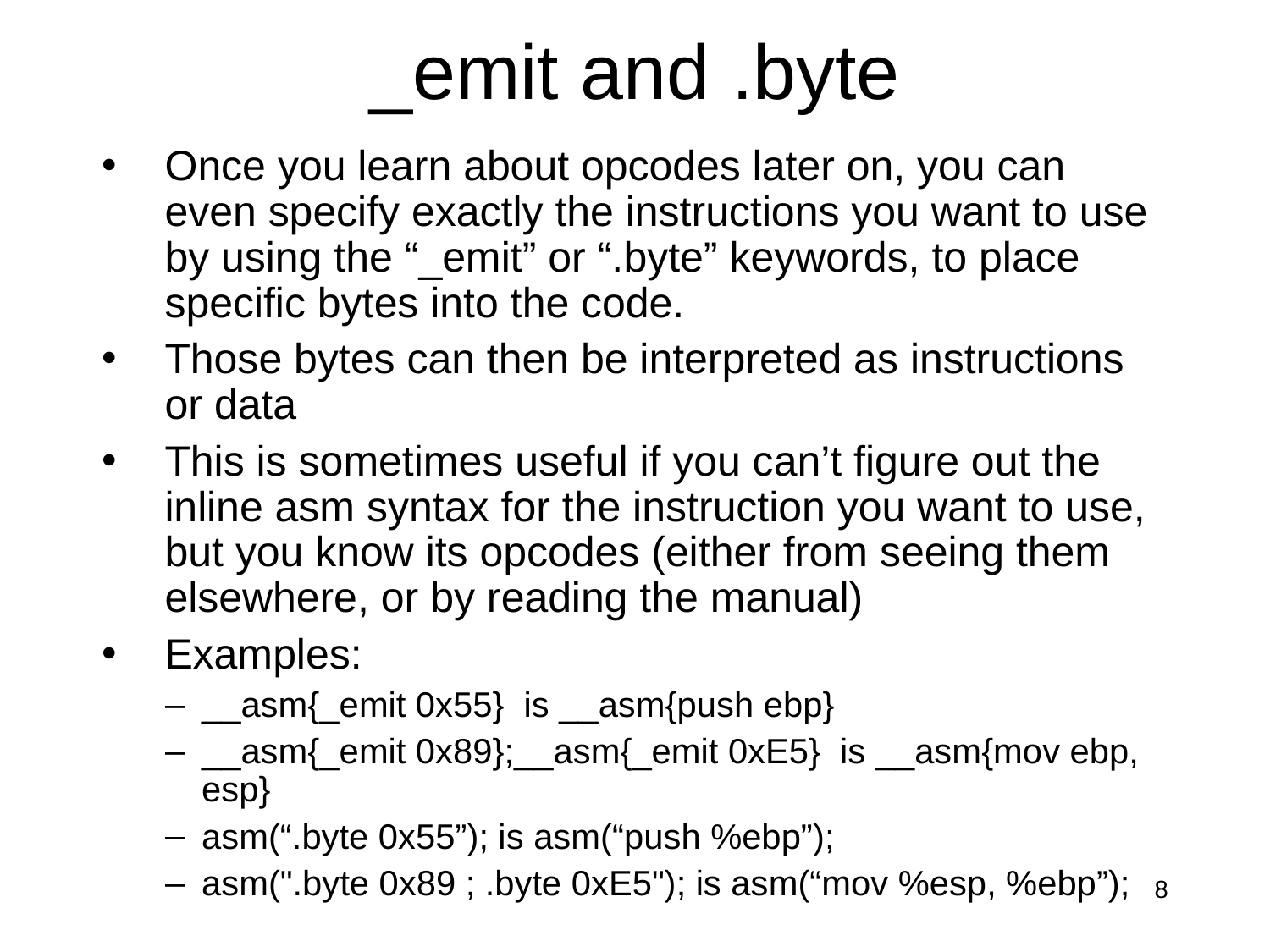

_emit and .byte
Once you learn about opcodes later on, you can even specify exactly the instructions you want to use by using the “_emit” or “.byte” keywords, to place specific bytes into the code.
Those bytes can then be interpreted as instructions or data
This is sometimes useful if you can’t figure out the inline asm syntax for the instruction you want to use, but you know its opcodes (either from seeing them elsewhere, or by reading the manual)
Examples:
__asm{_emit 0x55}  is __asm{push ebp}
__asm{_emit 0x89};__asm{_emit 0xE5}  is __asm{mov ebp, esp}
asm(“.byte 0x55”); is asm(“push %ebp”);
asm(".byte 0x89 ; .byte 0xE5"); is asm(“mov %esp, %ebp”);
8